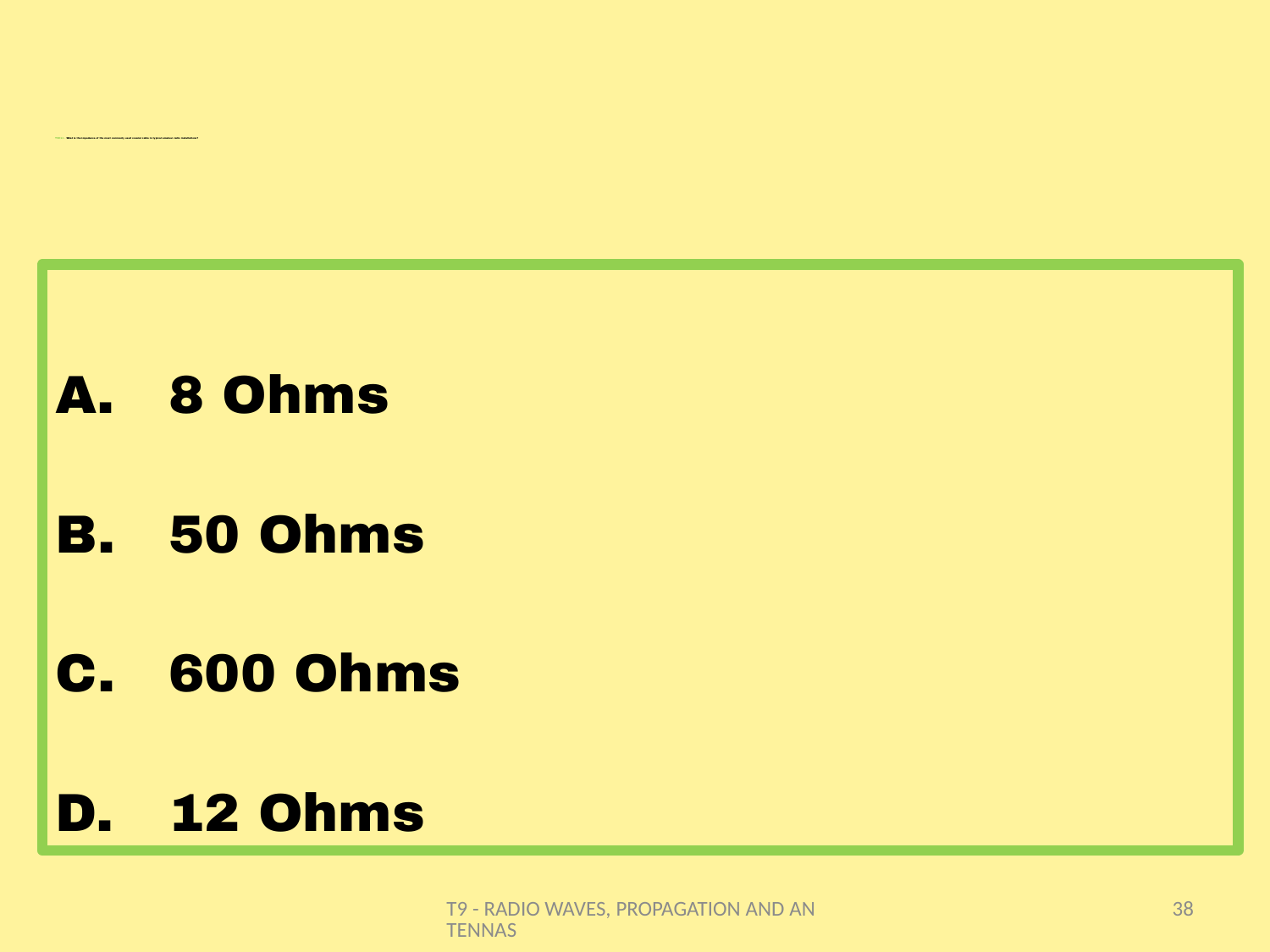

# T9C11 - What is the impedance of the most commonly used coaxial cable in typical amateur radio installations?

8 Ohms
50 Ohms
600 Ohms
12 Ohms

T9 - RADIO WAVES, PROPAGATION AND ANTENNAS
38